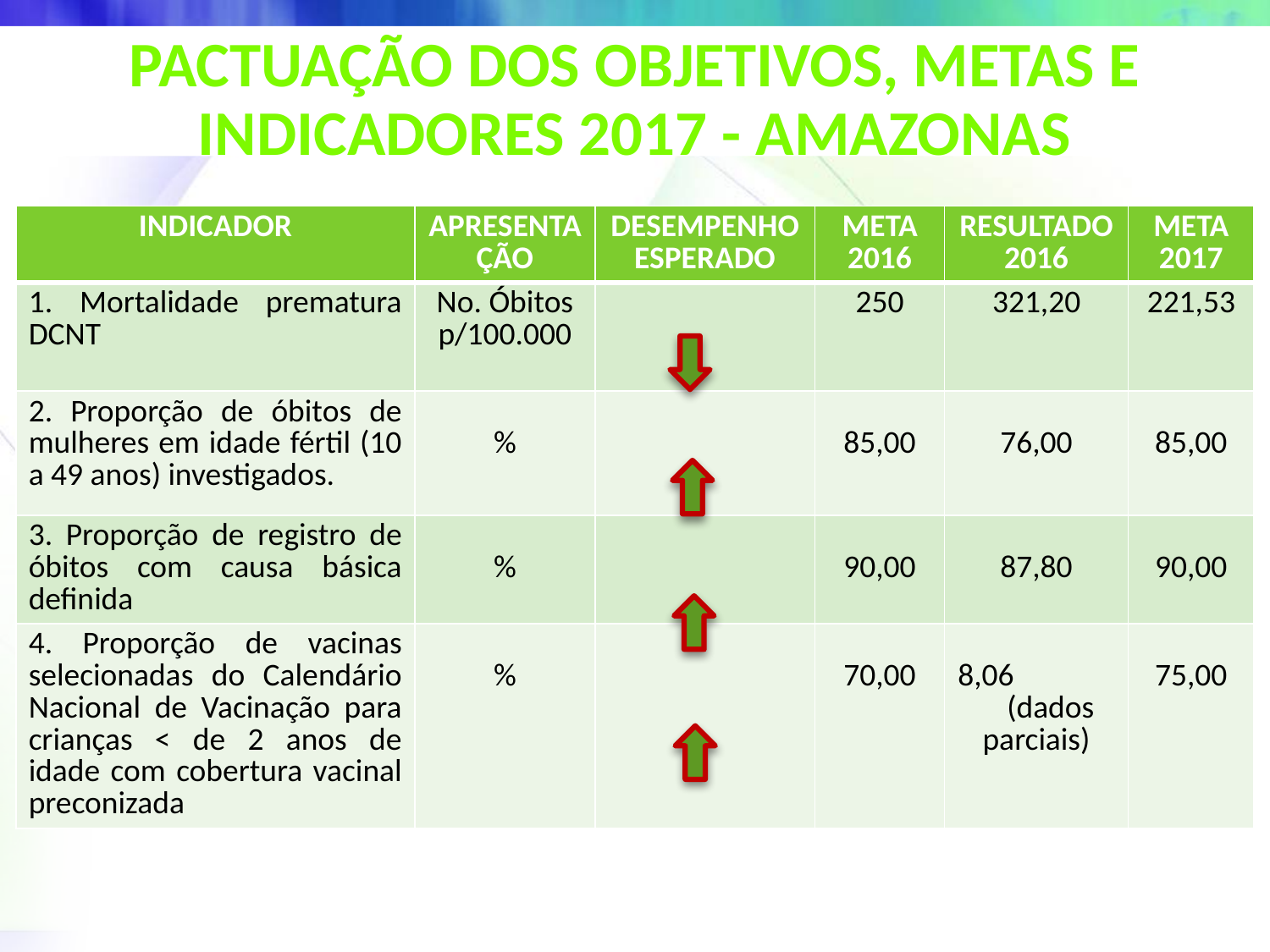

Pactuação dos Objetivos, Metas e Indicadores 2017 - amazonas
| INDICADOR | APRESENTAÇÃO | DESEMPENHO ESPERADO | META 2016 | RESULTADO 2016 | META 2017 |
| --- | --- | --- | --- | --- | --- |
| 1. Mortalidade prematura DCNT | No. Óbitos p/100.000 |  | 250 | 321,20 | 221,53 |
| 2. Proporção de óbitos de mulheres em idade fértil (10 a 49 anos) investigados. | % |  | 85,00 | 76,00 | 85,00 |
| 3. Proporção de registro de óbitos com causa básica definida | % |  | 90,00 | 87,80 | 90,00 |
| 4. Proporção de vacinas selecionadas do Calendário Nacional de Vacinação para crianças < de 2 anos de idade com cobertura vacinal preconizada | % |  | 70,00 | 8,06 (dados parciais) | 75,00 |